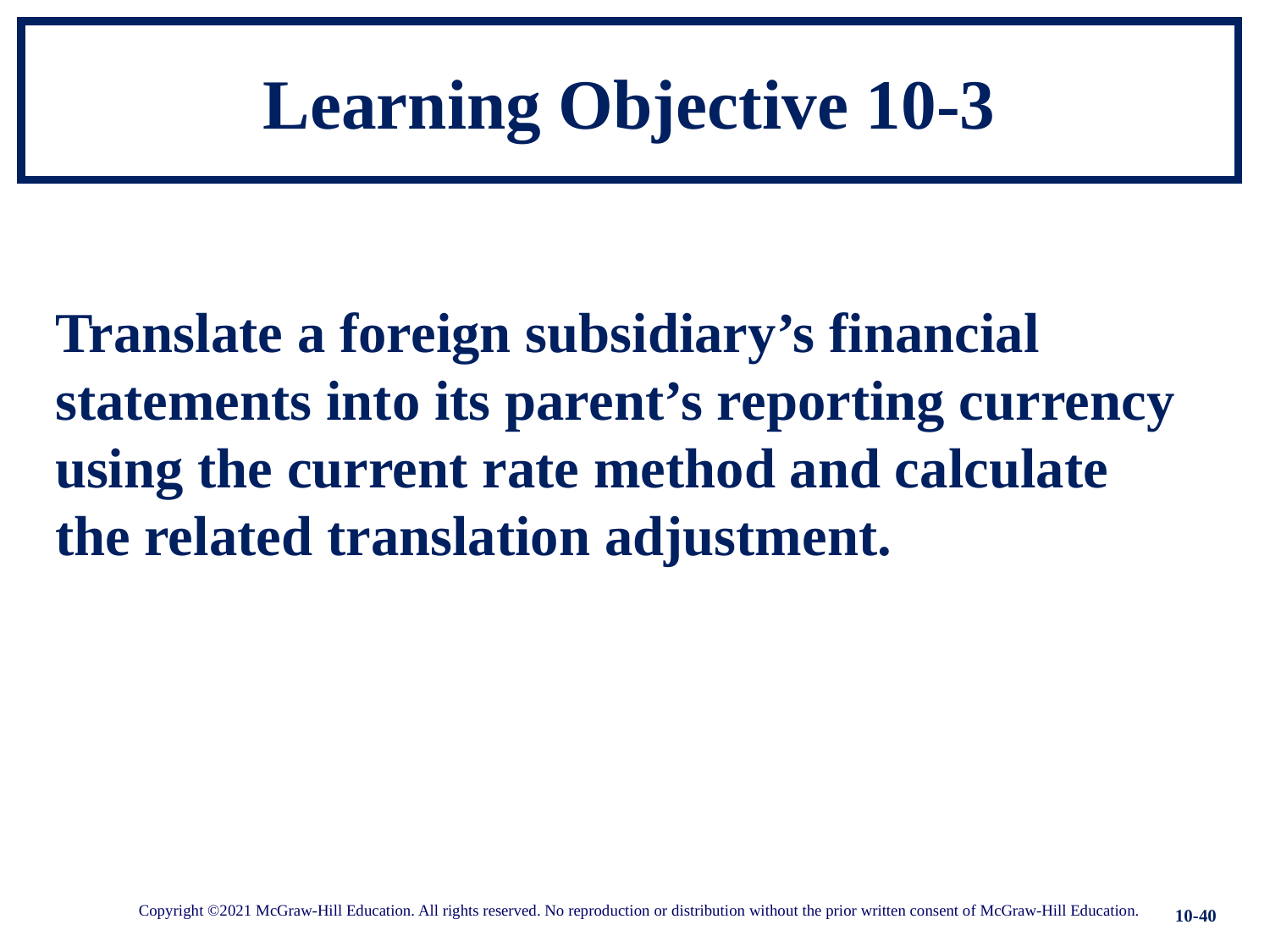

# Learning Objective 10-3

Translate a foreign subsidiary’s financial statements into its parent’s reporting currency
using the current rate method and calculate the related translation adjustment.

10-40
Copyright ©2021 McGraw-Hill Education. All rights reserved. No reproduction or distribution without the prior written consent of McGraw-Hill Education.